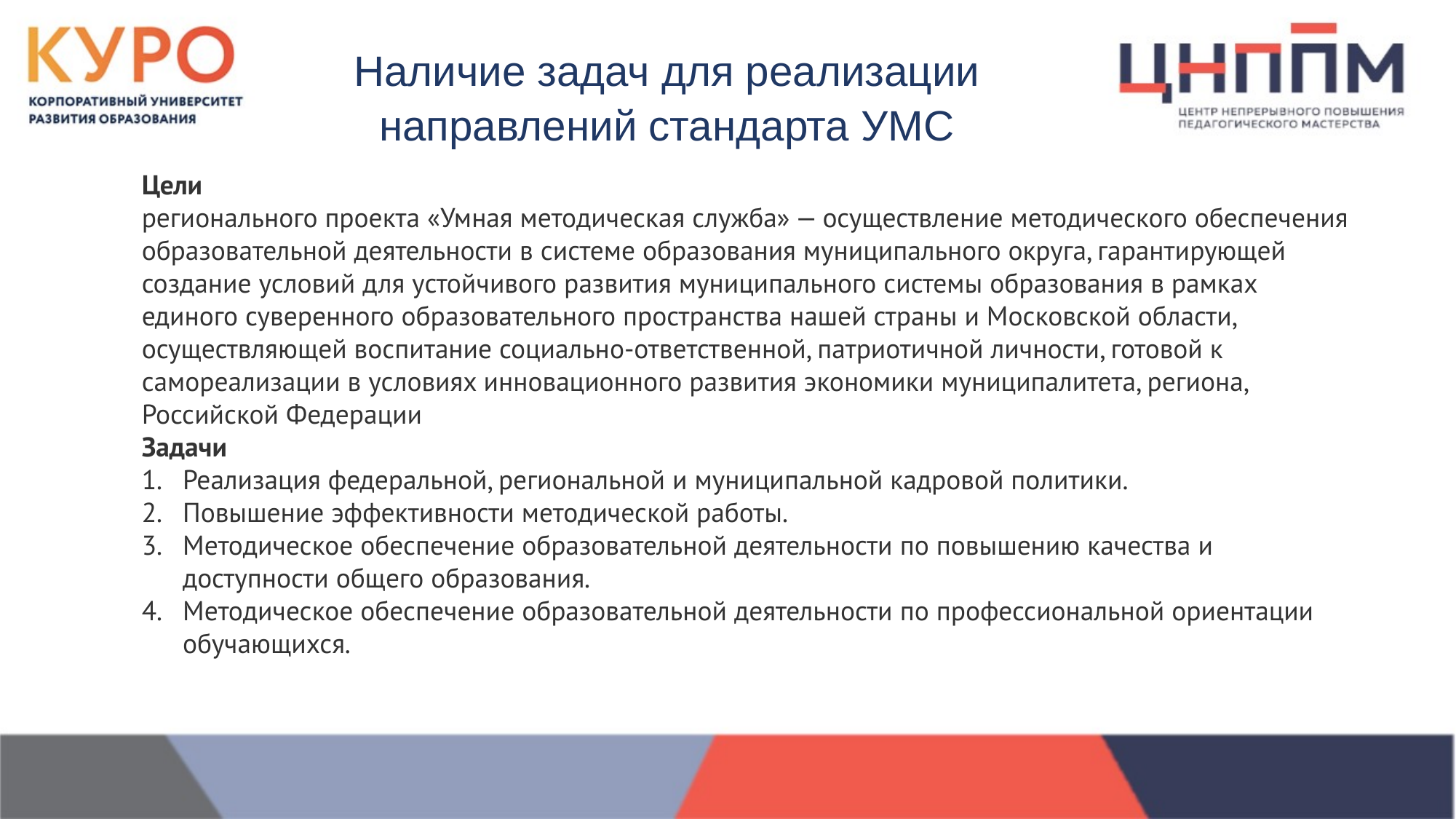

Наличие задач для реализации направлений стандарта УМС
Цели
регионального проекта «Умная методическая служба» — осуществление методического обеспечения образовательной деятельности в системе образования муниципального округа, гарантирующей создание условий для устойчивого развития муниципального системы образования в рамках единого суверенного образовательного пространства нашей страны и Московской области, осуществляющей воспитание социально-ответственной, патриотичной личности, готовой к самореализации в условиях инновационного развития экономики муниципалитета, региона, Российской Федерации
Задачи
Реализация федеральной, региональной и муниципальной кадровой политики.
Повышение эффективности методической работы.
Методическое обеспечение образовательной деятельности по повышению качества и доступности общего образования.
Методическое обеспечение образовательной деятельности по профессиональной ориентации обучающихся.